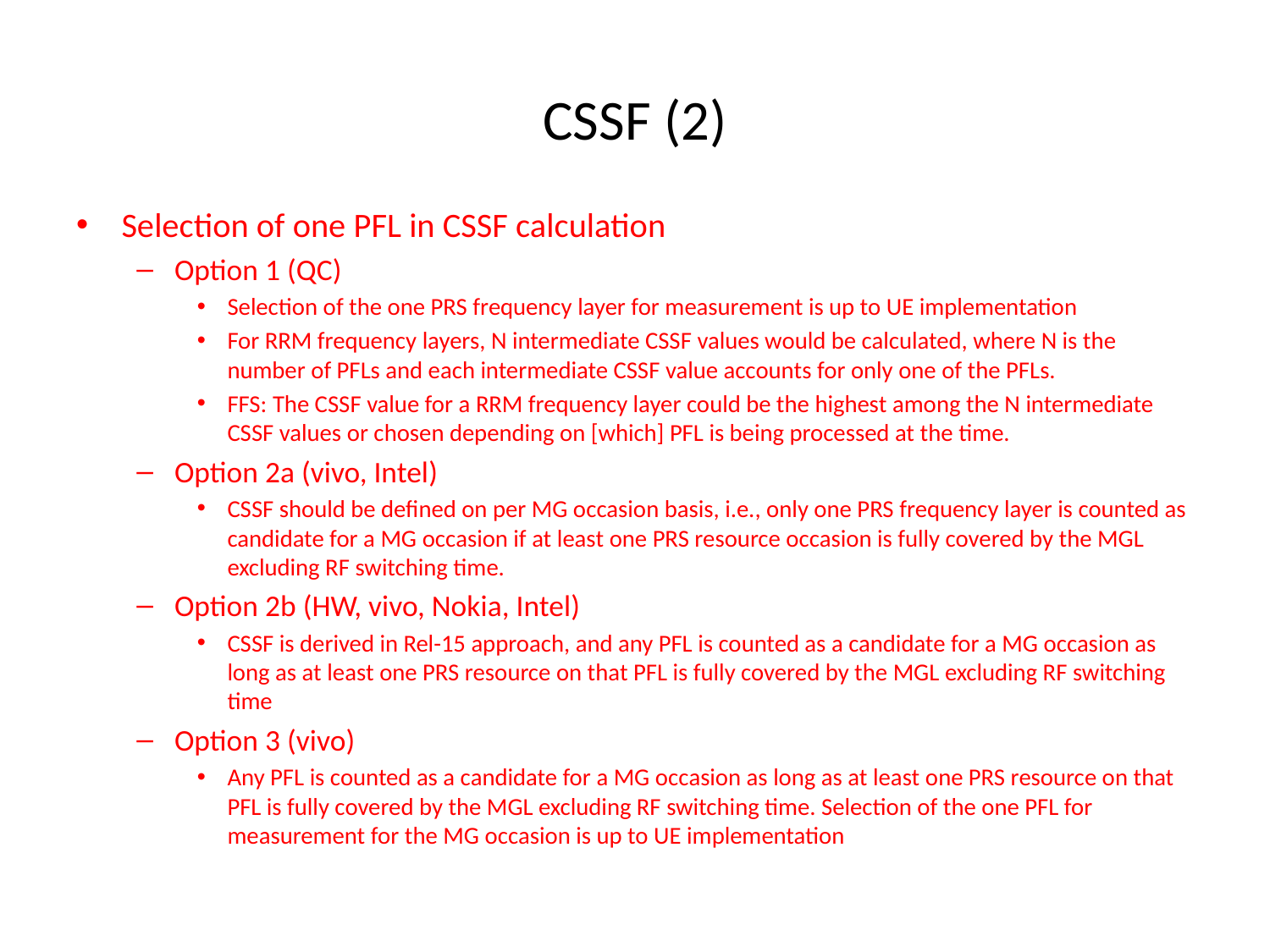

# CSSF (2)
Selection of one PFL in CSSF calculation
Option 1 (QC)
Selection of the one PRS frequency layer for measurement is up to UE implementation
For RRM frequency layers, N intermediate CSSF values would be calculated, where N is the number of PFLs and each intermediate CSSF value accounts for only one of the PFLs.
FFS: The CSSF value for a RRM frequency layer could be the highest among the N intermediate CSSF values or chosen depending on [which] PFL is being processed at the time.
Option 2a (vivo, Intel)
CSSF should be defined on per MG occasion basis, i.e., only one PRS frequency layer is counted as candidate for a MG occasion if at least one PRS resource occasion is fully covered by the MGL excluding RF switching time.
Option 2b (HW, vivo, Nokia, Intel)
CSSF is derived in Rel-15 approach, and any PFL is counted as a candidate for a MG occasion as long as at least one PRS resource on that PFL is fully covered by the MGL excluding RF switching time
Option 3 (vivo)
Any PFL is counted as a candidate for a MG occasion as long as at least one PRS resource on that PFL is fully covered by the MGL excluding RF switching time. Selection of the one PFL for measurement for the MG occasion is up to UE implementation